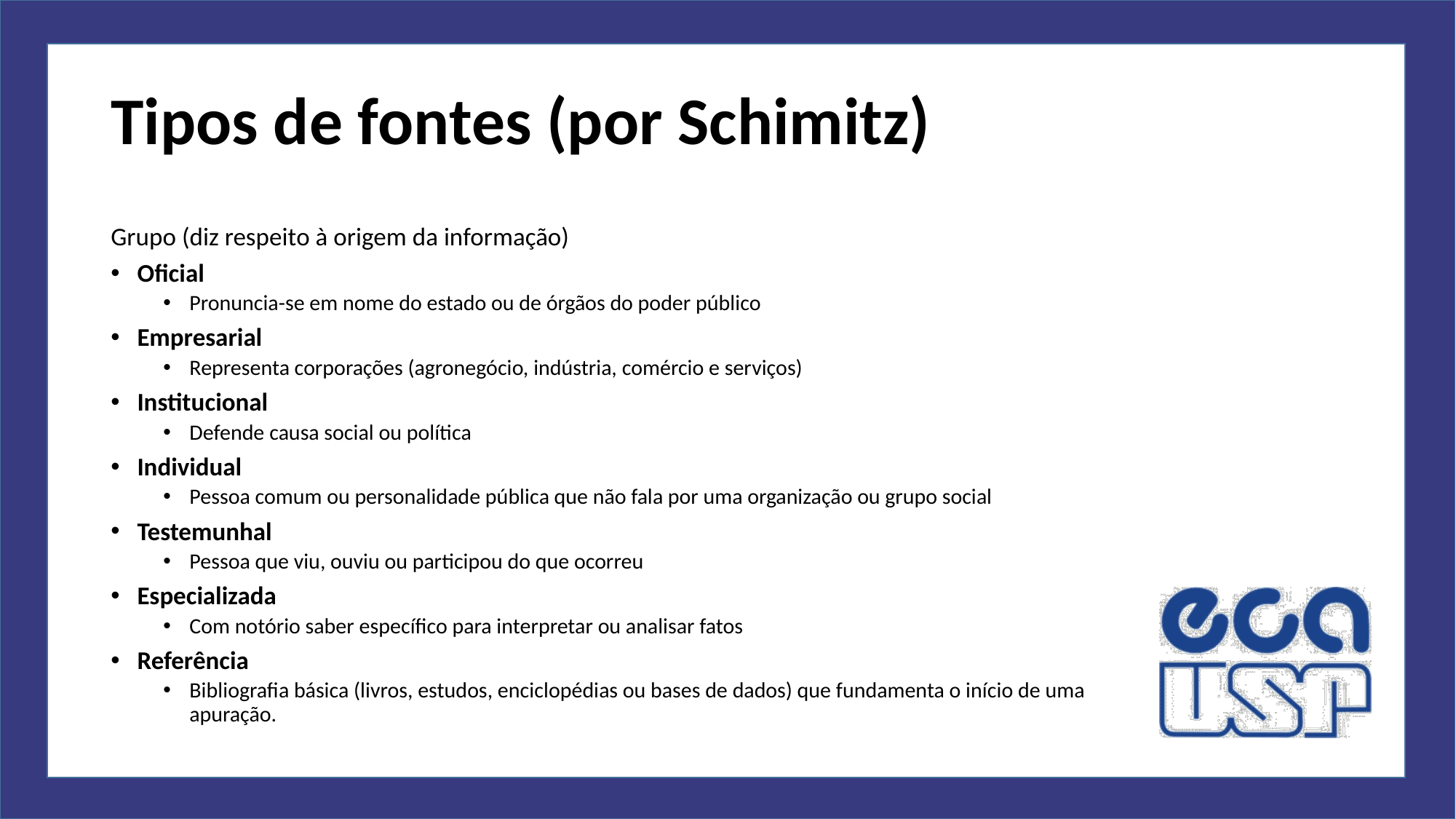

# Tipos de fontes (por Schimitz)
Grupo (diz respeito à origem da informação)
Oficial
Pronuncia-se em nome do estado ou de órgãos do poder público
Empresarial
Representa corporações (agronegócio, indústria, comércio e serviços)
Institucional
Defende causa social ou política
Individual
Pessoa comum ou personalidade pública que não fala por uma organização ou grupo social
Testemunhal
Pessoa que viu, ouviu ou participou do que ocorreu
Especializada
Com notório saber específico para interpretar ou analisar fatos
Referência
Bibliografia básica (livros, estudos, enciclopédias ou bases de dados) que fundamenta o início de uma apuração.